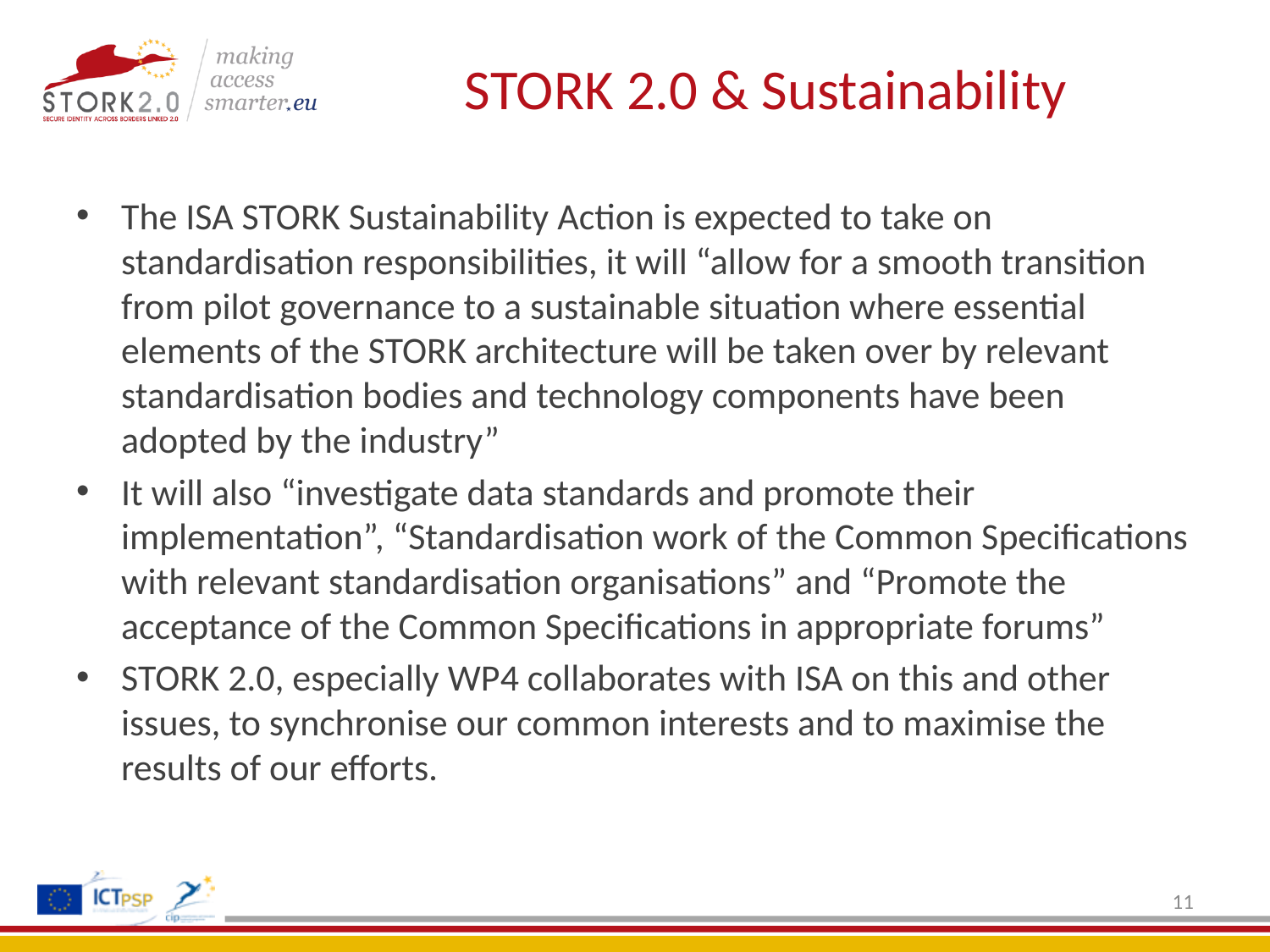

# STORK 2.0 & Sustainability
The ISA STORK Sustainability Action is expected to take on standardisation responsibilities, it will “allow for a smooth transition from pilot governance to a sustainable situation where essential elements of the STORK architecture will be taken over by relevant standardisation bodies and technology components have been adopted by the industry”
It will also “investigate data standards and promote their implementation”, “Standardisation work of the Common Specifications with relevant standardisation organisations” and “Promote the acceptance of the Common Specifications in appropriate forums”
STORK 2.0, especially WP4 collaborates with ISA on this and other issues, to synchronise our common interests and to maximise the results of our efforts.

11